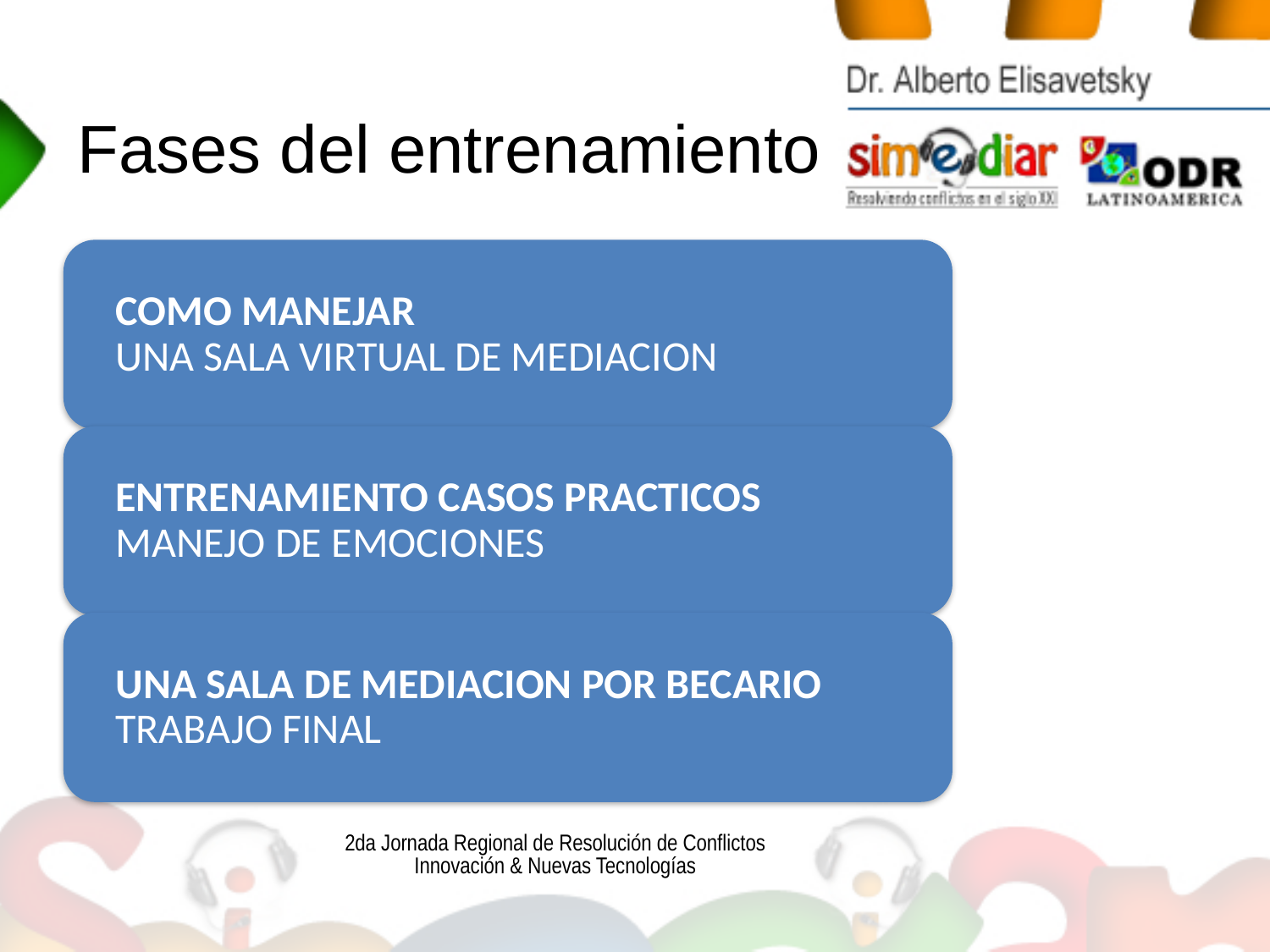

# Fases del entrenamiento
COMO MANEJAR
UNA SALA VIRTUAL DE MEDIACION
ENTRENAMIENTO CASOS PRACTICOS
MANEJO DE EMOCIONES
UNA SALA DE MEDIACION POR BECARIO  TRABAJO FINAL